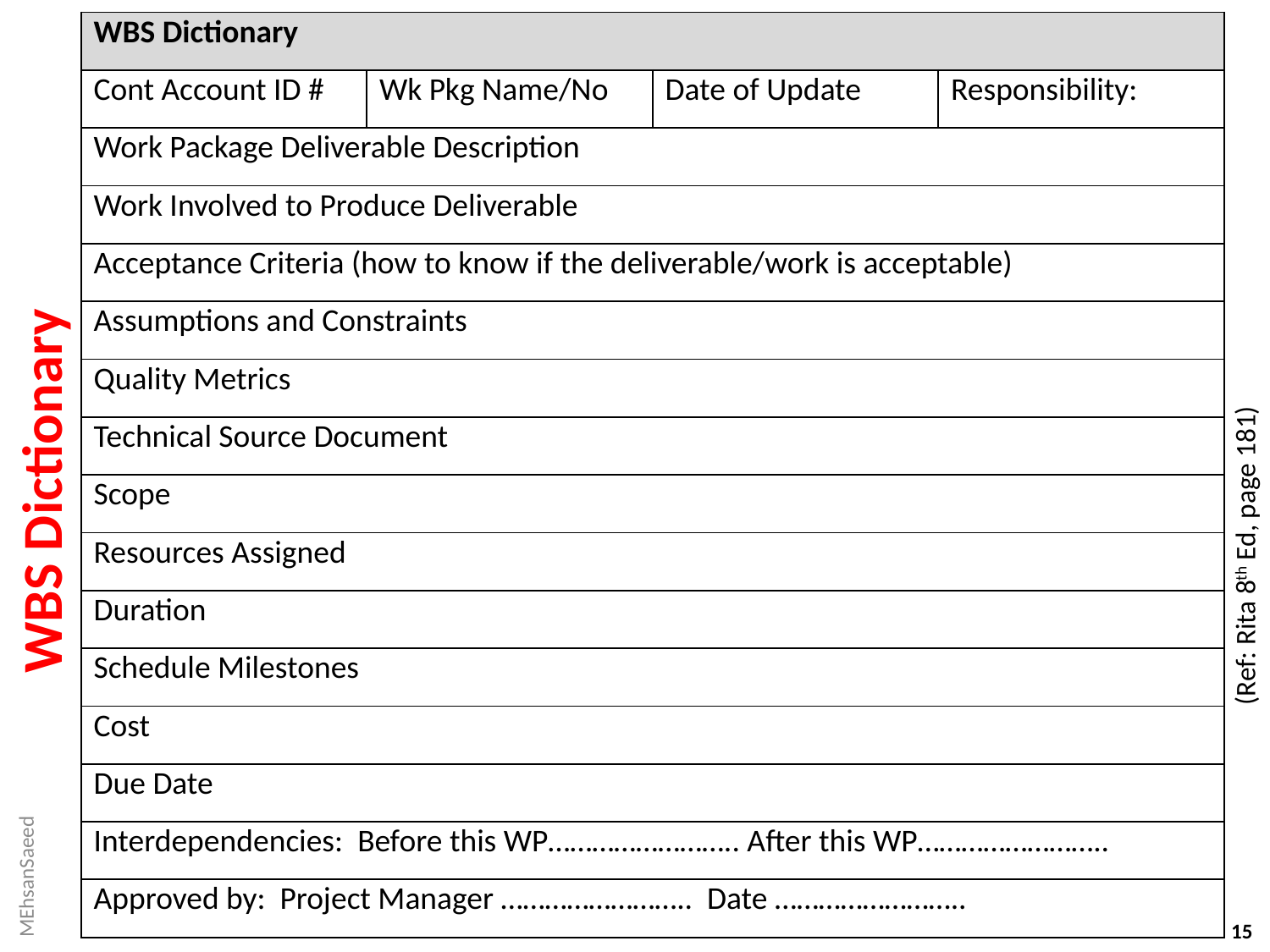

| WBS Dictionary |  |  |  |
| --- | --- | --- | --- |
| Cont Account ID # | Wk Pkg Name/No | Date of Update | Responsibility: |
| Work Package Deliverable Description |  |  |  |
| Work Involved to Produce Deliverable |  |  |  |
| Acceptance Criteria (how to know if the deliverable/work is acceptable) |  |  |  |
| Assumptions and Constraints |  |  |  |
| Quality Metrics |  |  |  |
| Technical Source Document |  |  |  |
| Scope |  |  |  |
| Resources Assigned |  |  |  |
| Duration |  |  |  |
| Schedule Milestones |  |  |  |
| Cost |  |  |  |
| Due Date |  |  |  |
| Interdependencies: Before this WP…………………….. After this WP…………………….. |  |  |  |
| Approved by: Project Manager …………………….. Date …………………….. |  |  |  |
# WBS Dictionary
(Ref: Rita 8th Ed, page 181)
MEhsanSaeed
15